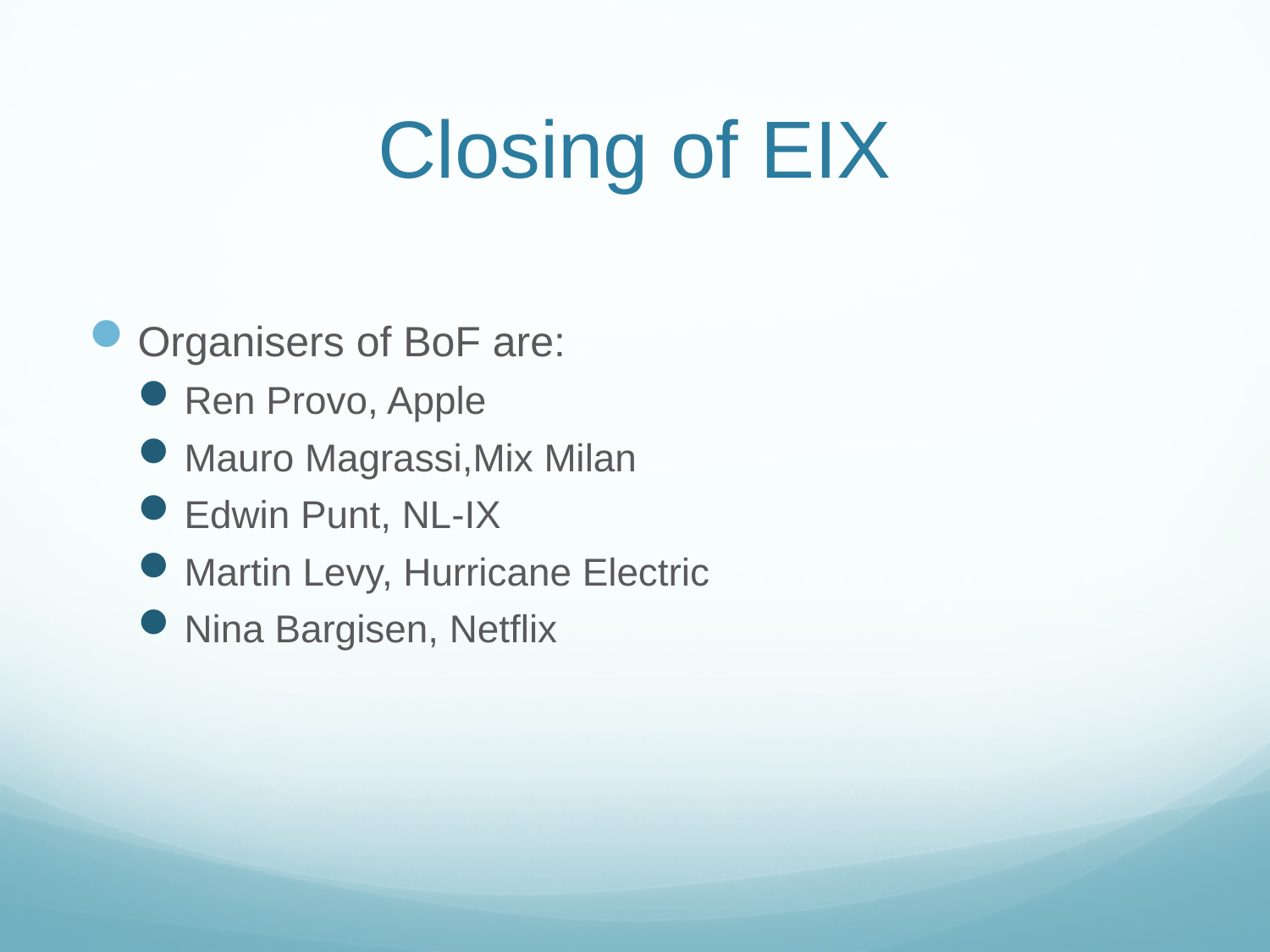

# Closing of EIX

Organisers of BoF are:
Ren Provo, Apple
Mauro Magrassi,Mix Milan
Edwin Punt, NL-IX
Martin Levy, Hurricane Electric
Nina Bargisen, Netflix